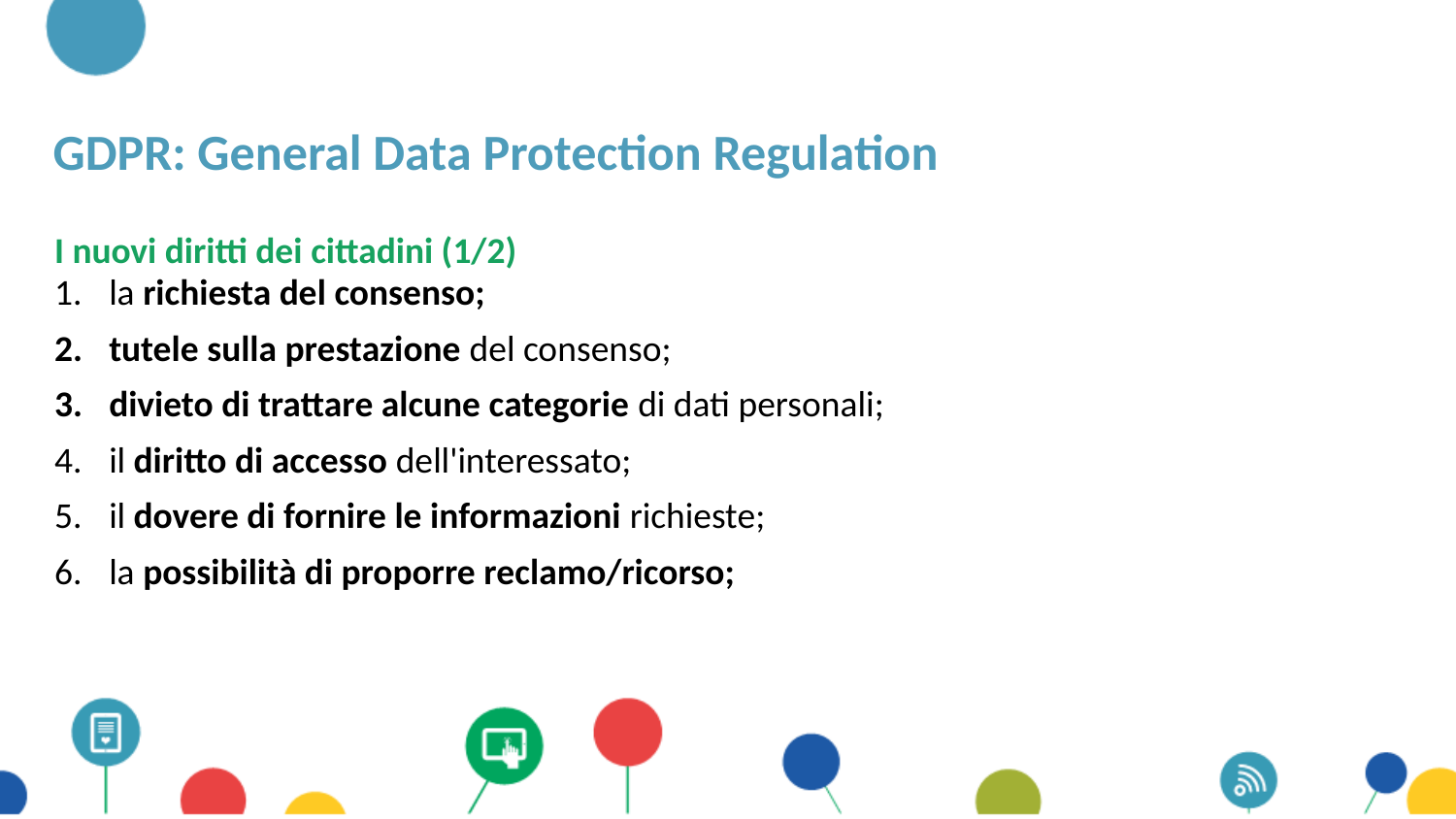

# GDPR: General Data Protection Regulation
I nuovi diritti dei cittadini (1/2)
la richiesta del consenso;
tutele sulla prestazione del consenso;
divieto di trattare alcune categorie di dati personali;
il diritto di accesso dell'interessato;
il dovere di fornire le informazioni richieste;
la possibilità di proporre reclamo/ricorso;